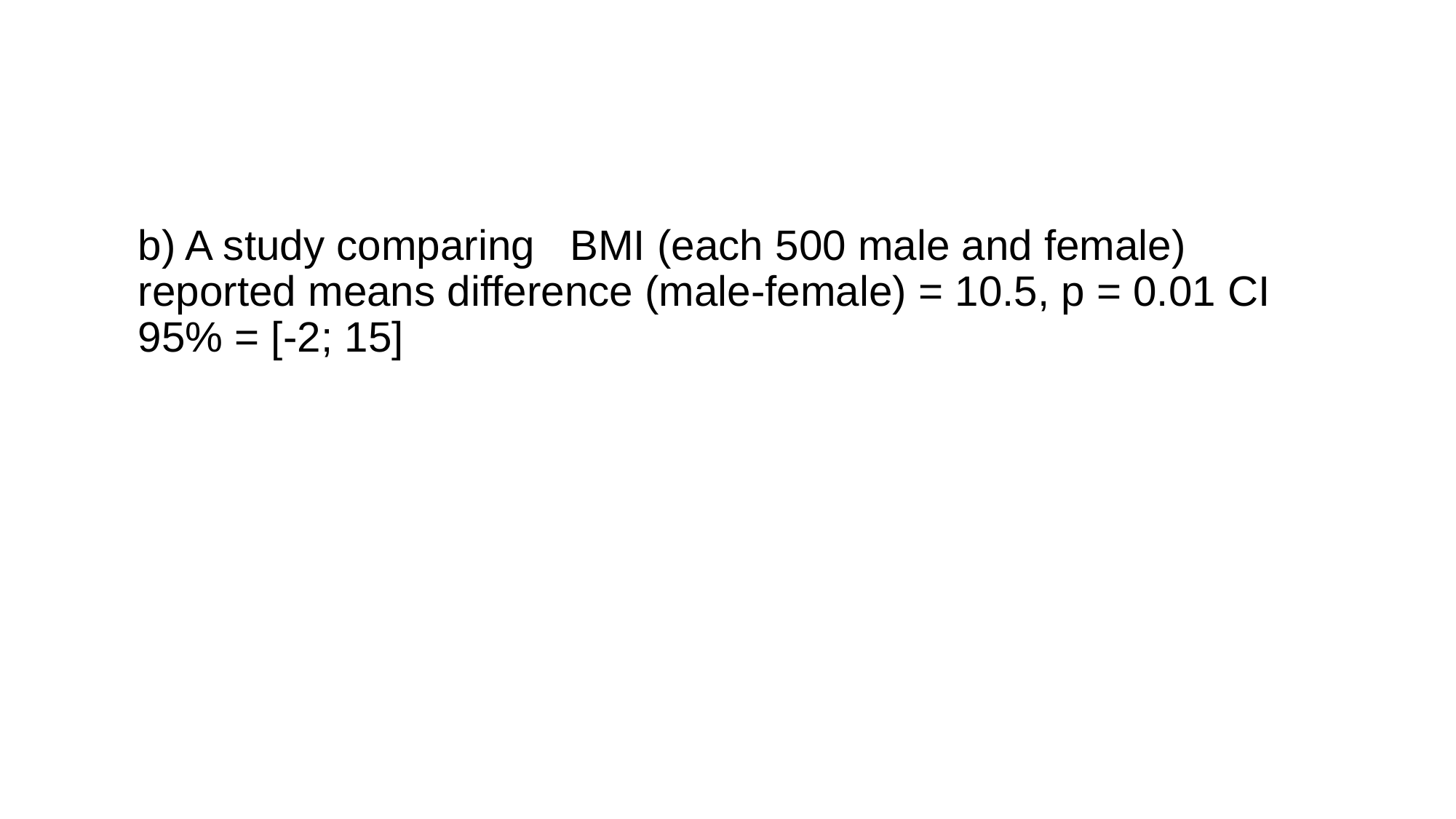

b) A study comparing   BMI (each 500 male and female) reported means difference (male-female) = 10.5, p = 0.01 CI 95% = [-2; 15]